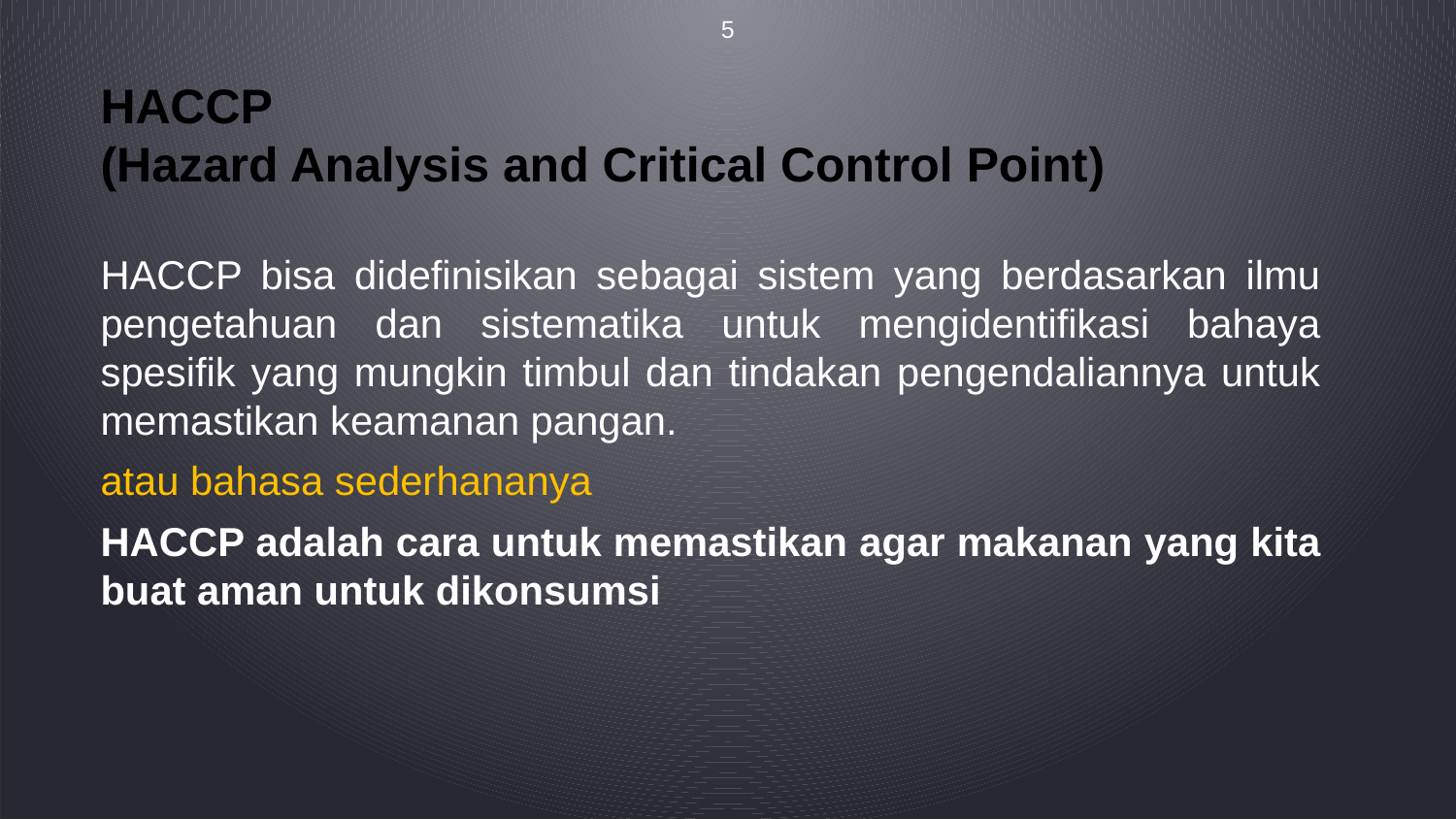

5
# HACCP (Hazard Analysis and Critical Control Point)
HACCP bisa didefinisikan sebagai sistem yang berdasarkan ilmu pengetahuan dan sistematika untuk mengidentifikasi bahaya spesifik yang mungkin timbul dan tindakan pengendaliannya untuk memastikan keamanan pangan.
atau bahasa sederhananya
HACCP adalah cara untuk memastikan agar makanan yang kita buat aman untuk dikonsumsi